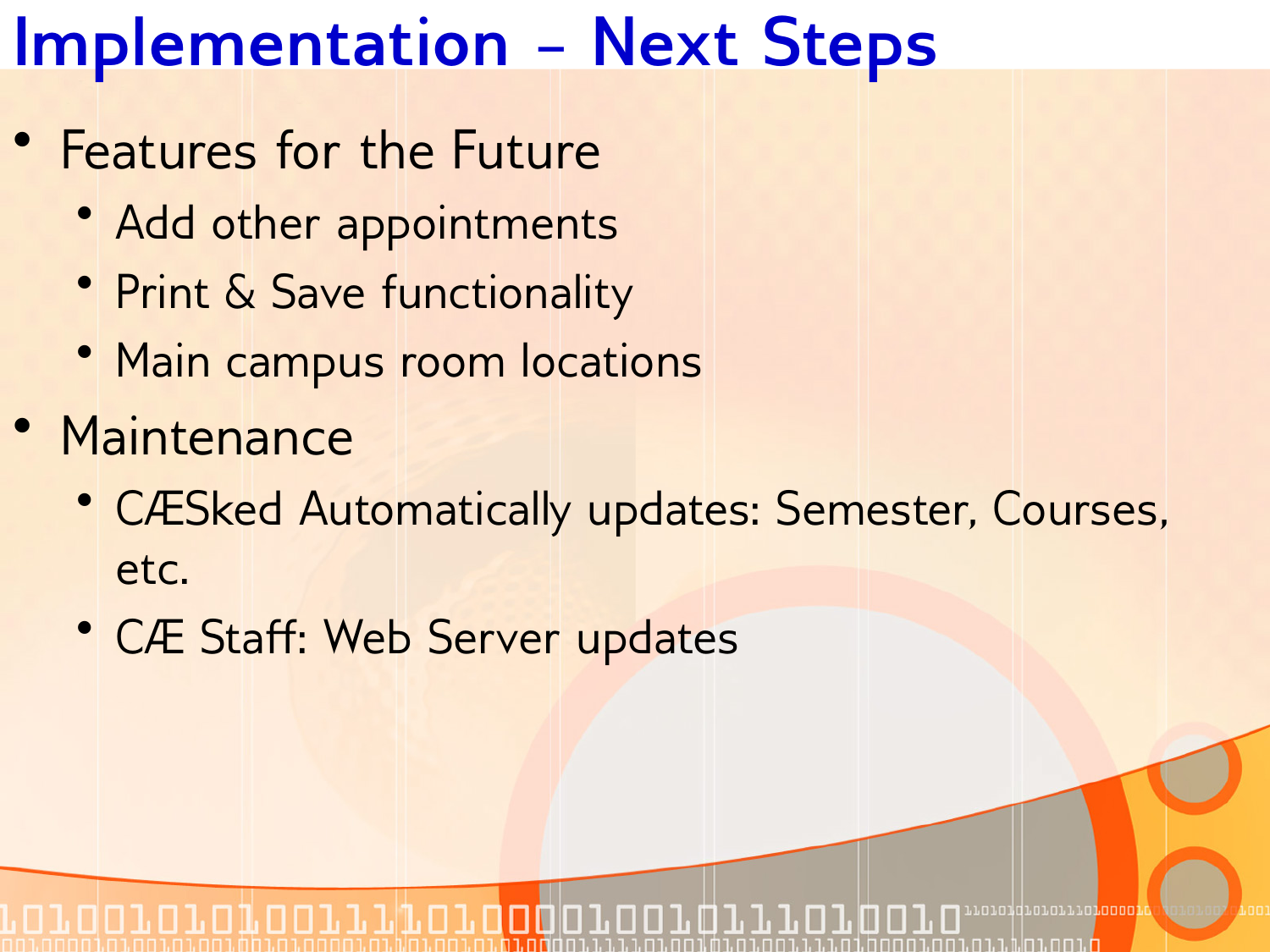

# Implementation – Next Steps
Features for the Future
Add other appointments
Print & Save functionality
Main campus room locations
Maintenance
CAESked Automatically updates: Semester, Courses, etc.
CAE Staff: Web Server updates